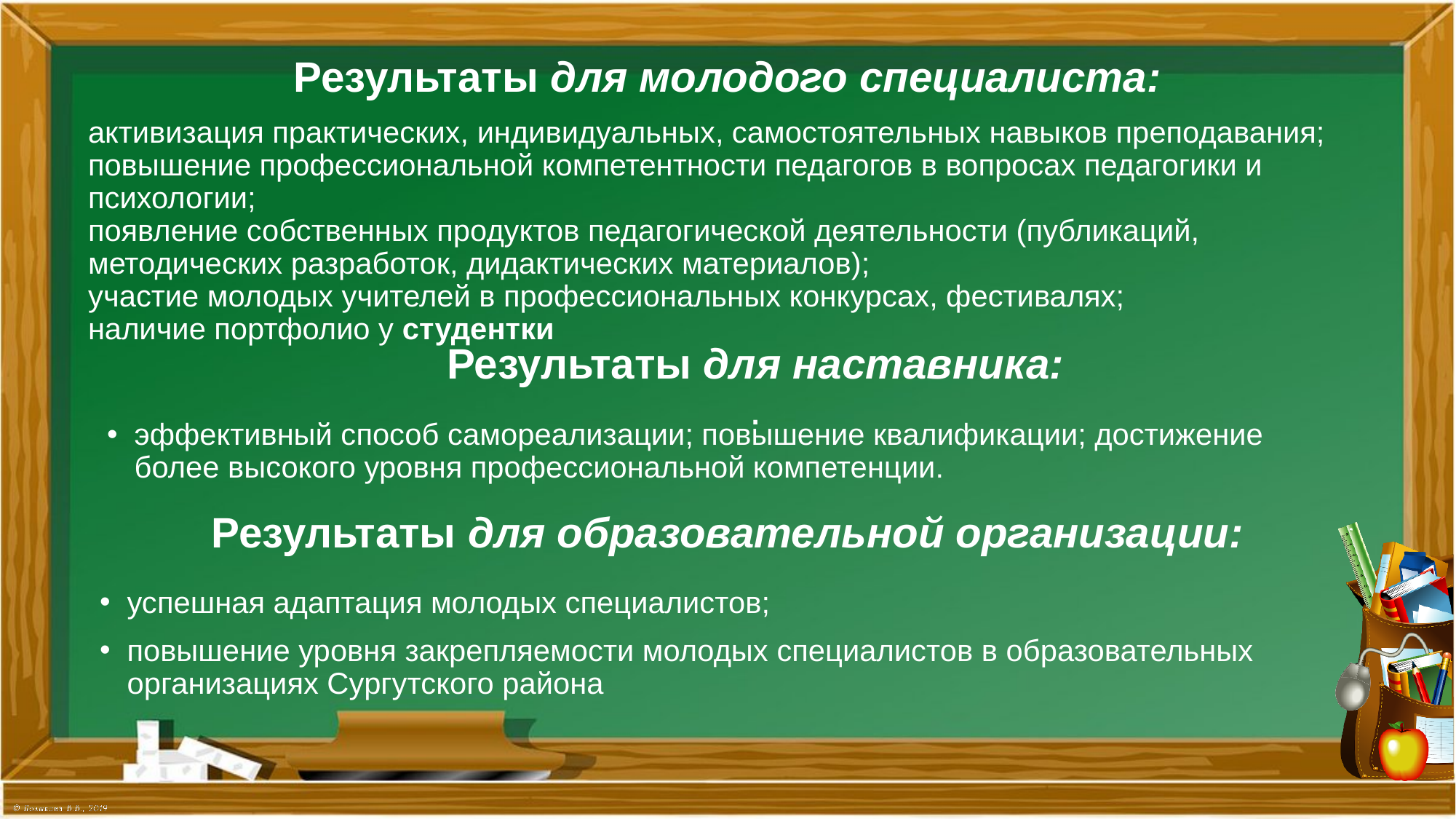

# Результаты для молодого специалиста:
активизация практических, индивидуальных, самостоятельных навыков преподавания;
повышение профессиональной компетентности педагогов в вопросах педагогики и психологии;
появление собственных продуктов педагогической деятельности (публикаций, методических разработок, дидактических материалов);
участие молодых учителей в профессиональных конкурсах, фестивалях;
наличие портфолио у студентки
Результаты для наставника:
.
эффективный способ самореализации; повышение квалификации; достижение более высокого уровня профессиональной компетенции.
Результаты для образовательной организации:
успешная адаптация молодых специалистов;
повышение уровня закрепляемости молодых специалистов в образовательных организациях Сургутского района